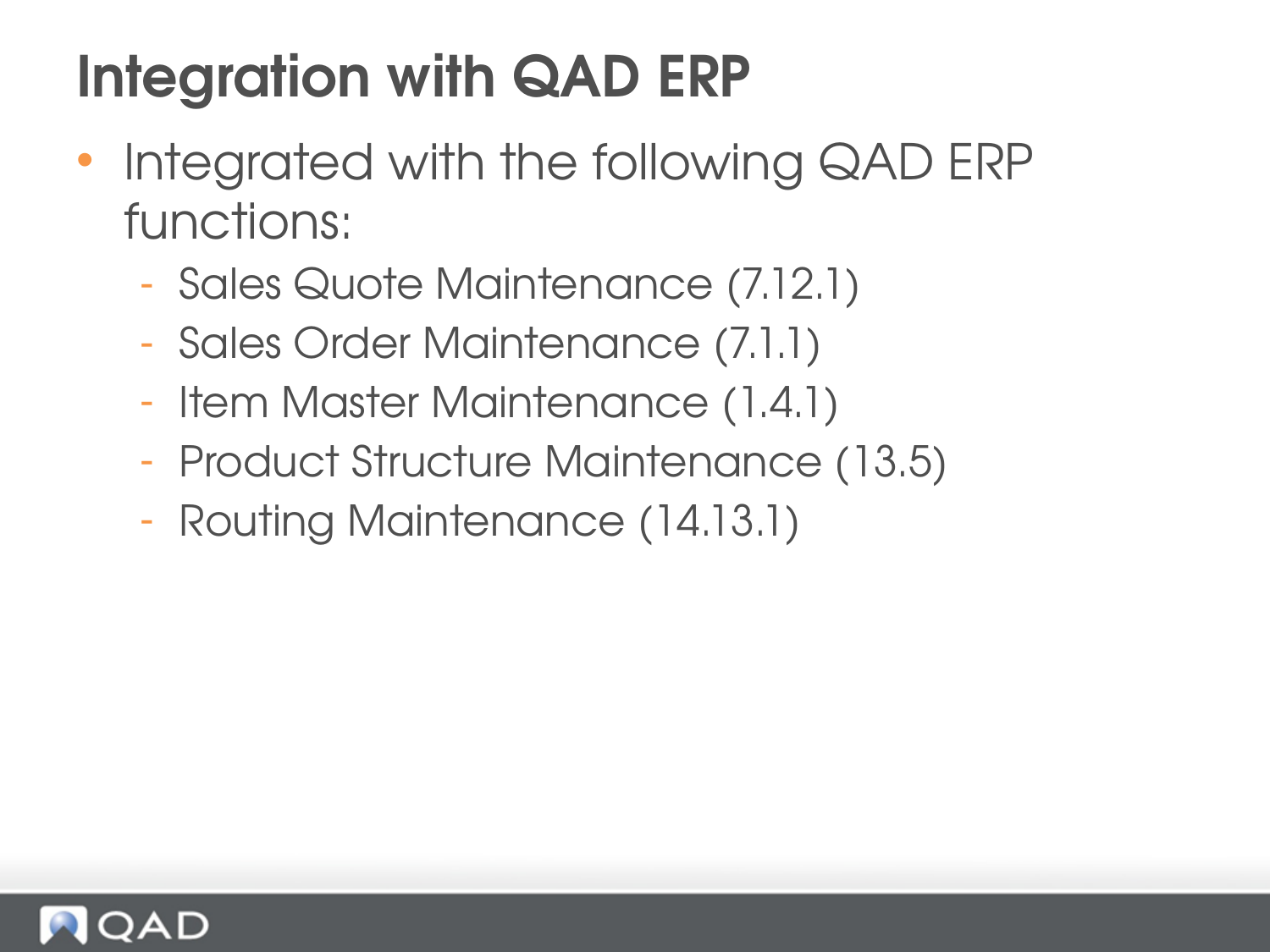

# Integration with QAD ERP
Integrated with the following QAD ERP functions:
Sales Quote Maintenance (7.12.1)
Sales Order Maintenance (7.1.1)
Item Master Maintenance (1.4.1)
Product Structure Maintenance (13.5)
Routing Maintenance (14.13.1)